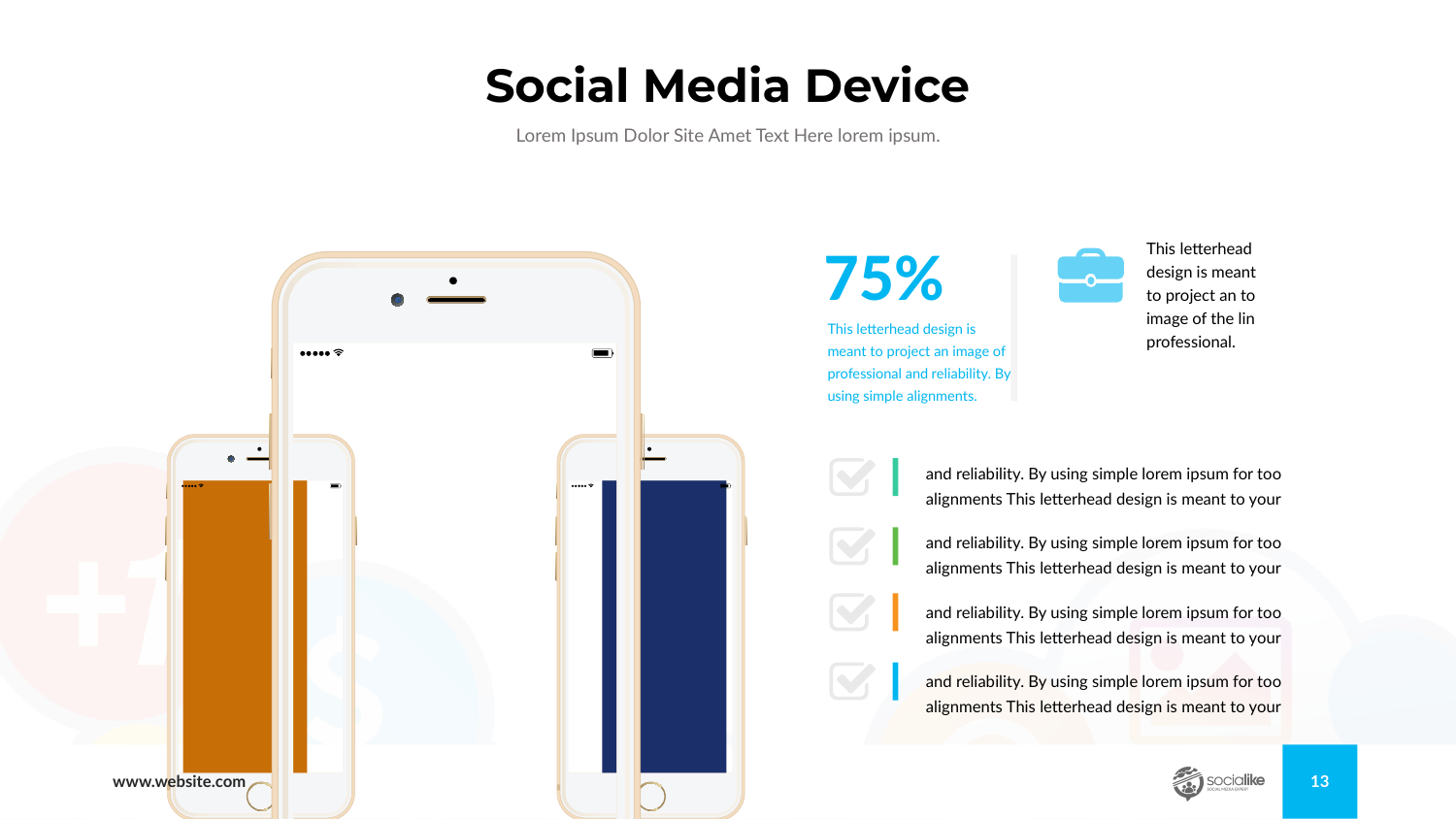

# Social Media Device
Lorem Ipsum Dolor Site Amet Text Here lorem ipsum.
75%

This letterhead design is meant to project an to image of the lin professional.

This letterhead design is meant to project an image of professional and reliability. By using simple alignments.

and reliability. By using simple lorem ipsum for too
alignments This letterhead design is meant to your

and reliability. By using simple lorem ipsum for too
alignments This letterhead design is meant to your

and reliability. By using simple lorem ipsum for too
alignments This letterhead design is meant to your

and reliability. By using simple lorem ipsum for too
alignments This letterhead design is meant to your

13
www.website.com